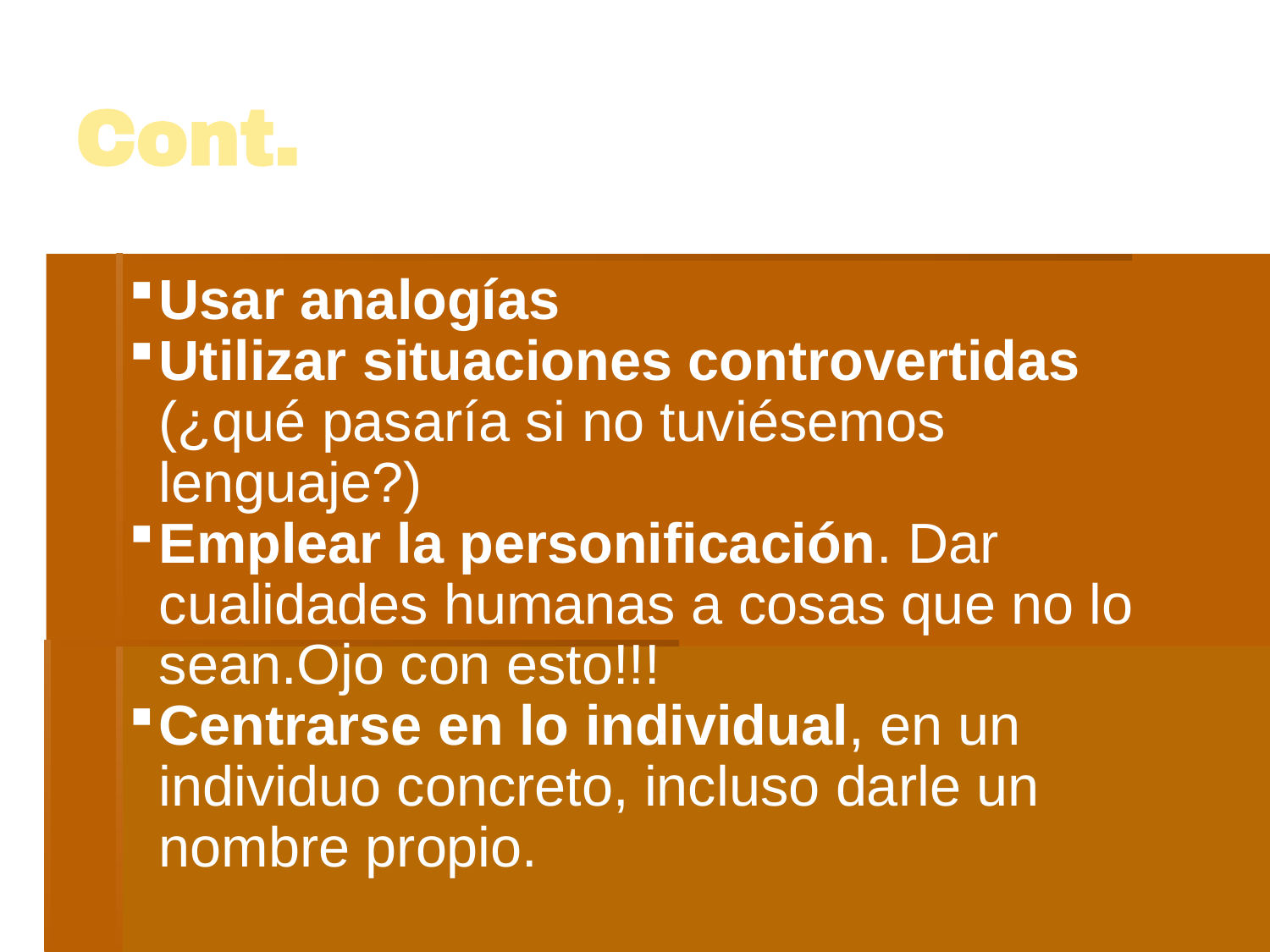

Cont.
Usar analogías
Utilizar situaciones controvertidas (¿qué pasaría si no tuviésemos lenguaje?)
Emplear la personificación. Dar cualidades humanas a cosas que no lo sean.Ojo con esto!!!
Centrarse en lo individual, en un individuo concreto, incluso darle un nombre propio.